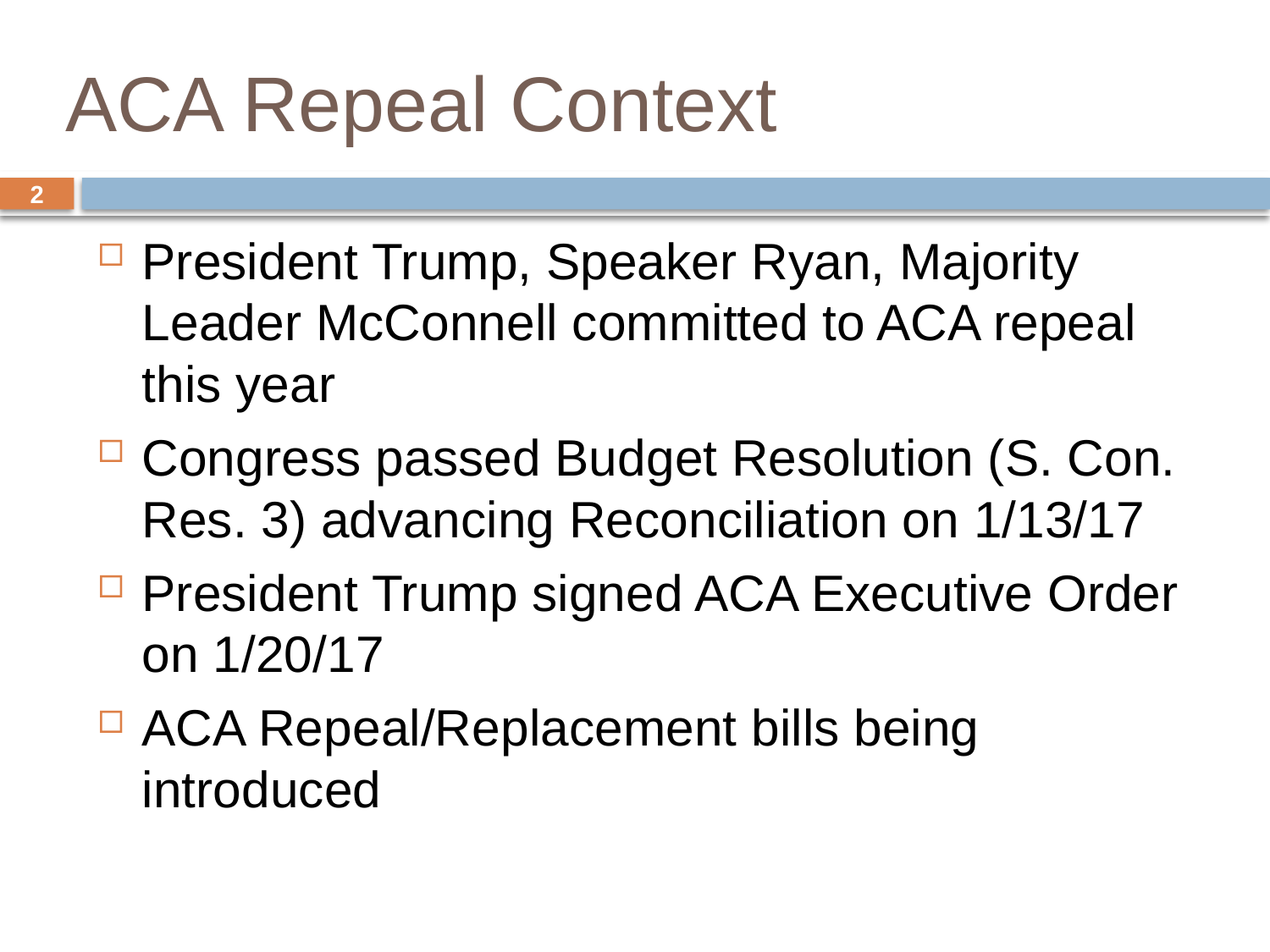

# ACA Repeal Context
2
President Trump, Speaker Ryan, Majority Leader McConnell committed to ACA repeal this year
Congress passed Budget Resolution (S. Con. Res. 3) advancing Reconciliation on 1/13/17
President Trump signed ACA Executive Order on 1/20/17
ACA Repeal/Replacement bills being introduced